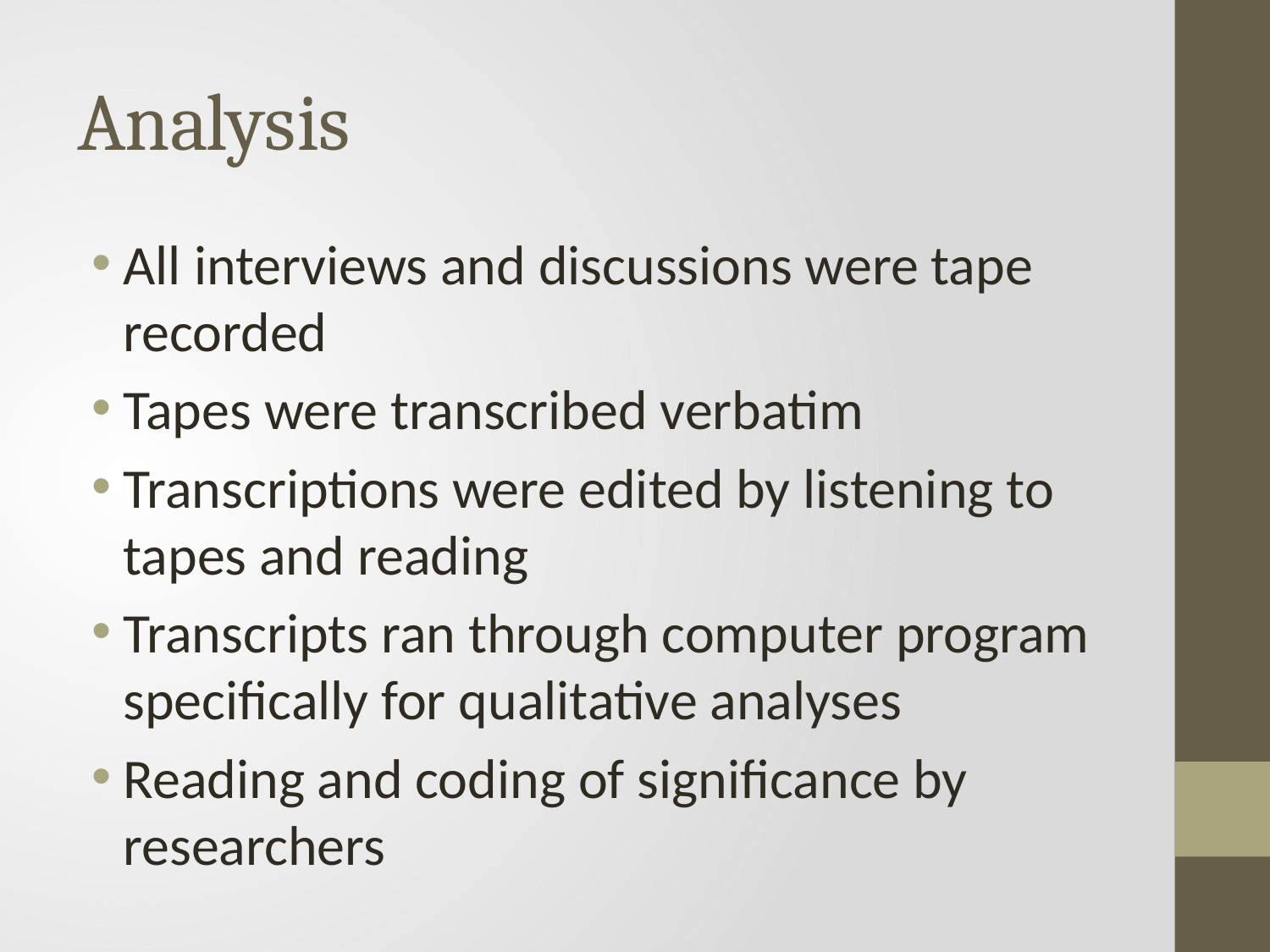

# Analysis
All interviews and discussions were tape recorded
Tapes were transcribed verbatim
Transcriptions were edited by listening to tapes and reading
Transcripts ran through computer program specifically for qualitative analyses
Reading and coding of significance by researchers